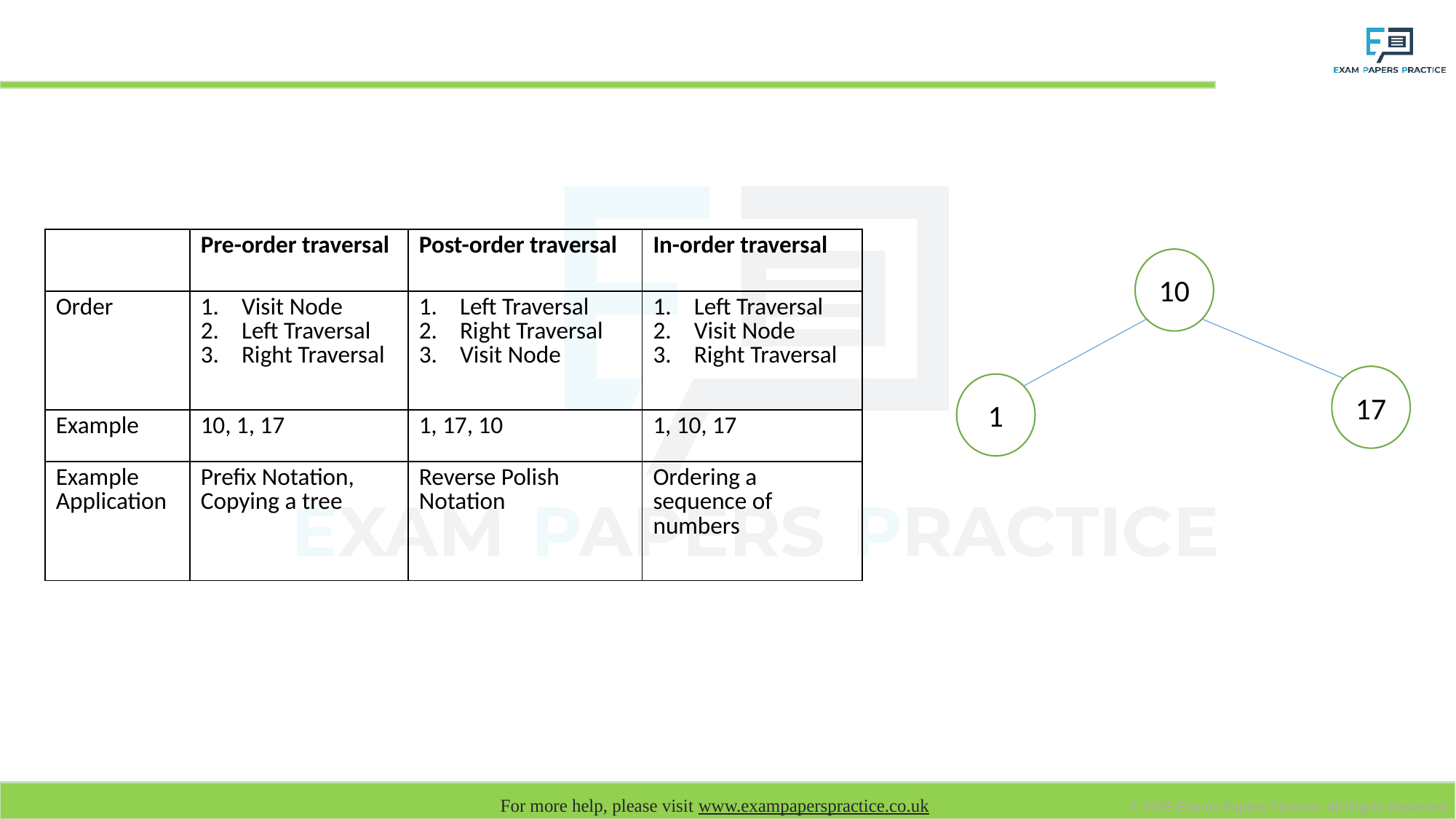

# Tree traversal algorithms
|  | Pre-order traversal | Post-order traversal | In-order traversal |
| --- | --- | --- | --- |
| Order | Visit Node Left Traversal Right Traversal | Left Traversal Right Traversal Visit Node | Left Traversal Visit Node Right Traversal |
| Example | 10, 1, 17 | 1, 17, 10 | 1, 10, 17 |
| Example Application | Prefix Notation, Copying a tree | Reverse Polish Notation | Ordering a sequence of numbers |
10
17
1